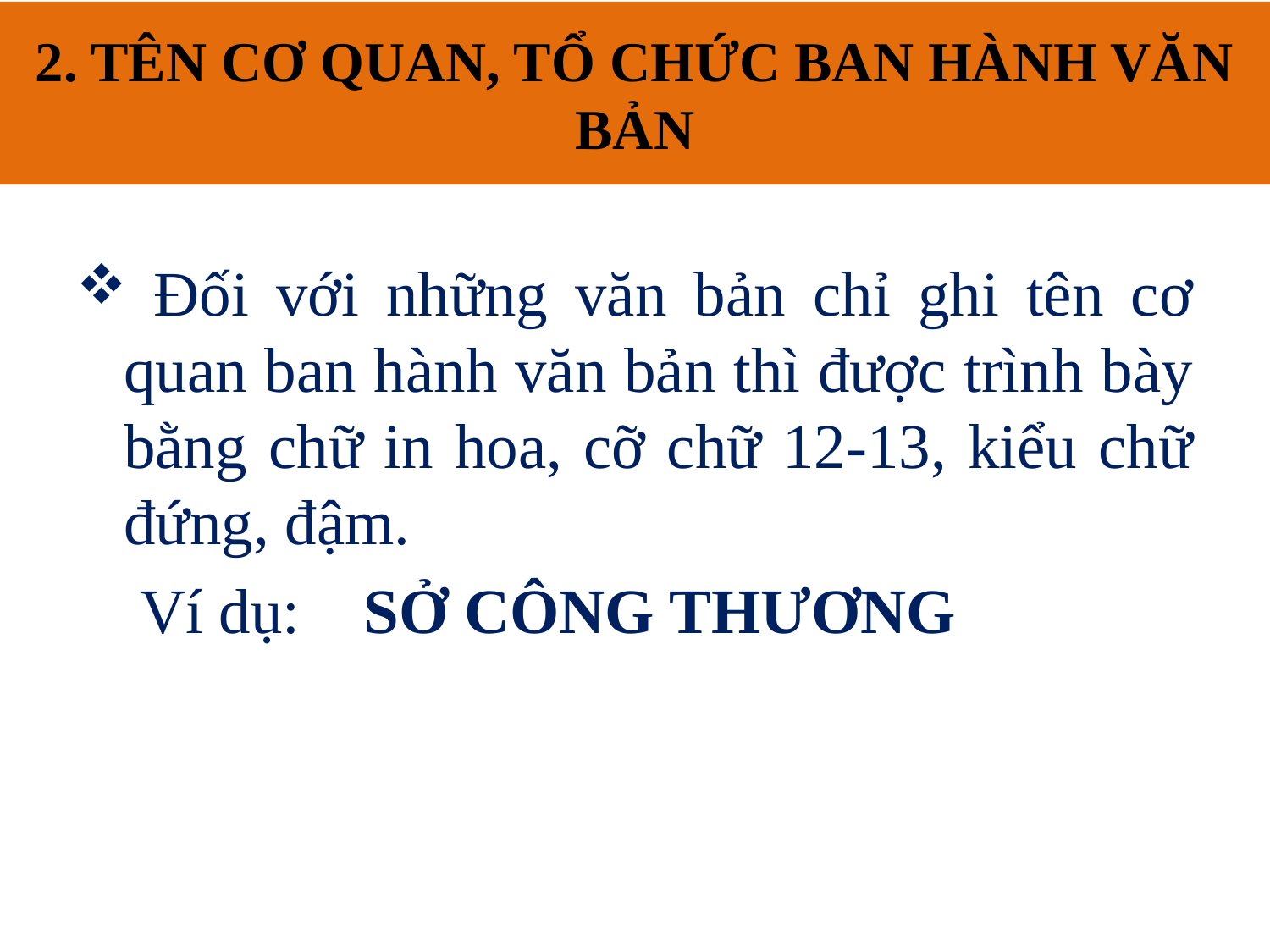

2. TÊN CƠ QUAN, TỔ CHỨC BAN HÀNH VĂN BẢN
# 2. TÊN CƠ QUAN, TỔ CHỨC BAN HÀNH VĂN BẢN
 Đối với những văn bản chỉ ghi tên cơ quan ban hành văn bản thì được trình bày bằng chữ in hoa, cỡ chữ 12-13, kiểu chữ đứng, đậm.
    Ví dụ:    SỞ CÔNG THƯƠNG